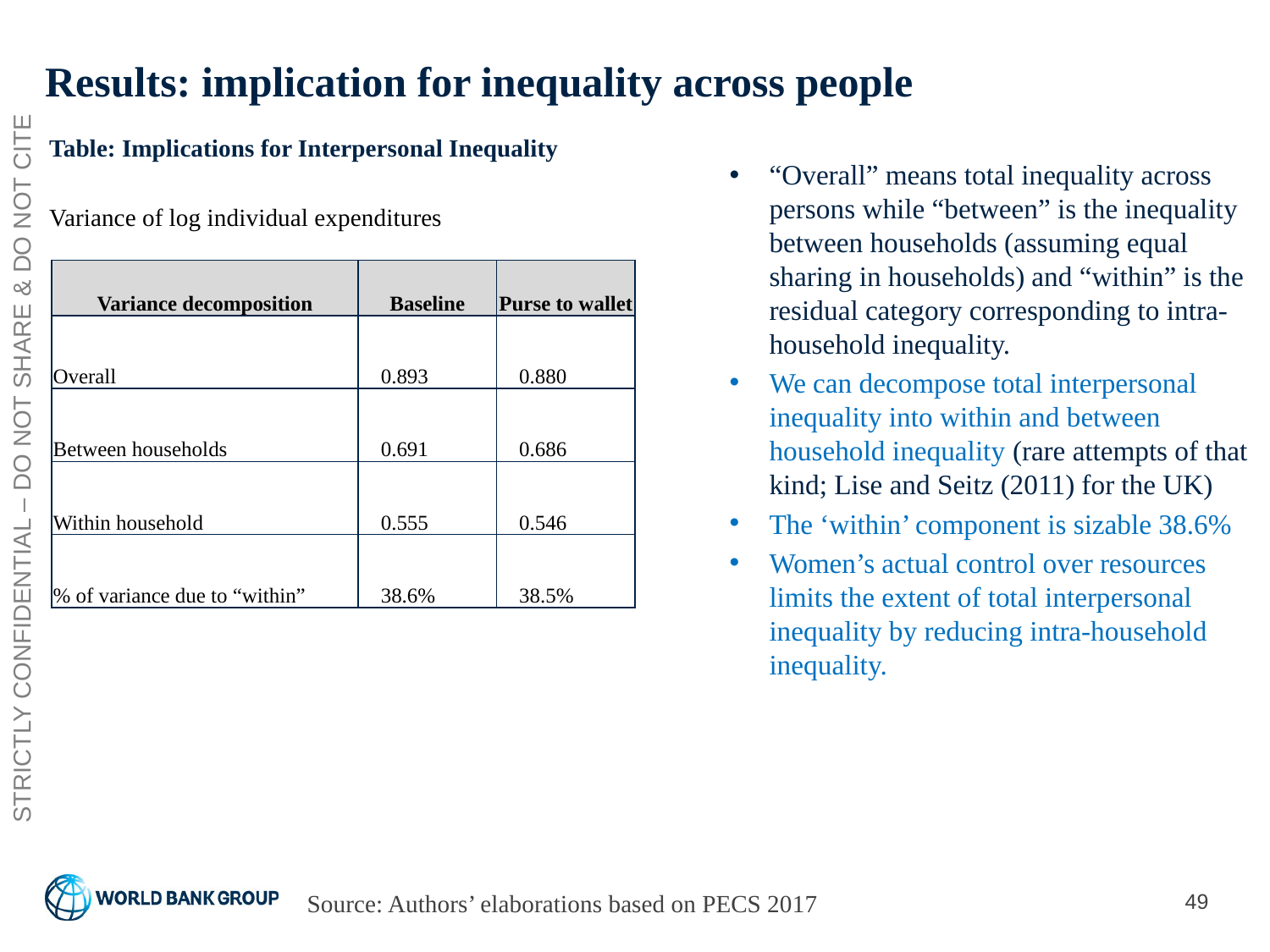

# Results: implication for inequality across people
Table: Implications for Interpersonal Inequality

Variance of log individual expenditures

“Overall” means total inequality across persons while “between” is the inequality between households (assuming equal sharing in households) and “within” is the residual category corresponding to intra-household inequality.
We can decompose total interpersonal inequality into within and between household inequality (rare attempts of that kind; Lise and Seitz (2011) for the UK)
The ‘within’ component is sizable 38.6%
Women’s actual control over resources limits the extent of total interpersonal inequality by reducing intra-household inequality.
| Variance decomposition | Baseline | Purse to wallet |
| --- | --- | --- |
| Overall | 0.893 | 0.880 |
| Between households | 0.691 | 0.686 |
| Within household | 0.555 | 0.546 |
| % of variance due to “within” | 38.6% | 38.5% |
STRICTLY CONFIDENTIAL – DO NOT SHARE & DO NOT CITE
Source: Authors’ elaborations based on PECS 2017
49